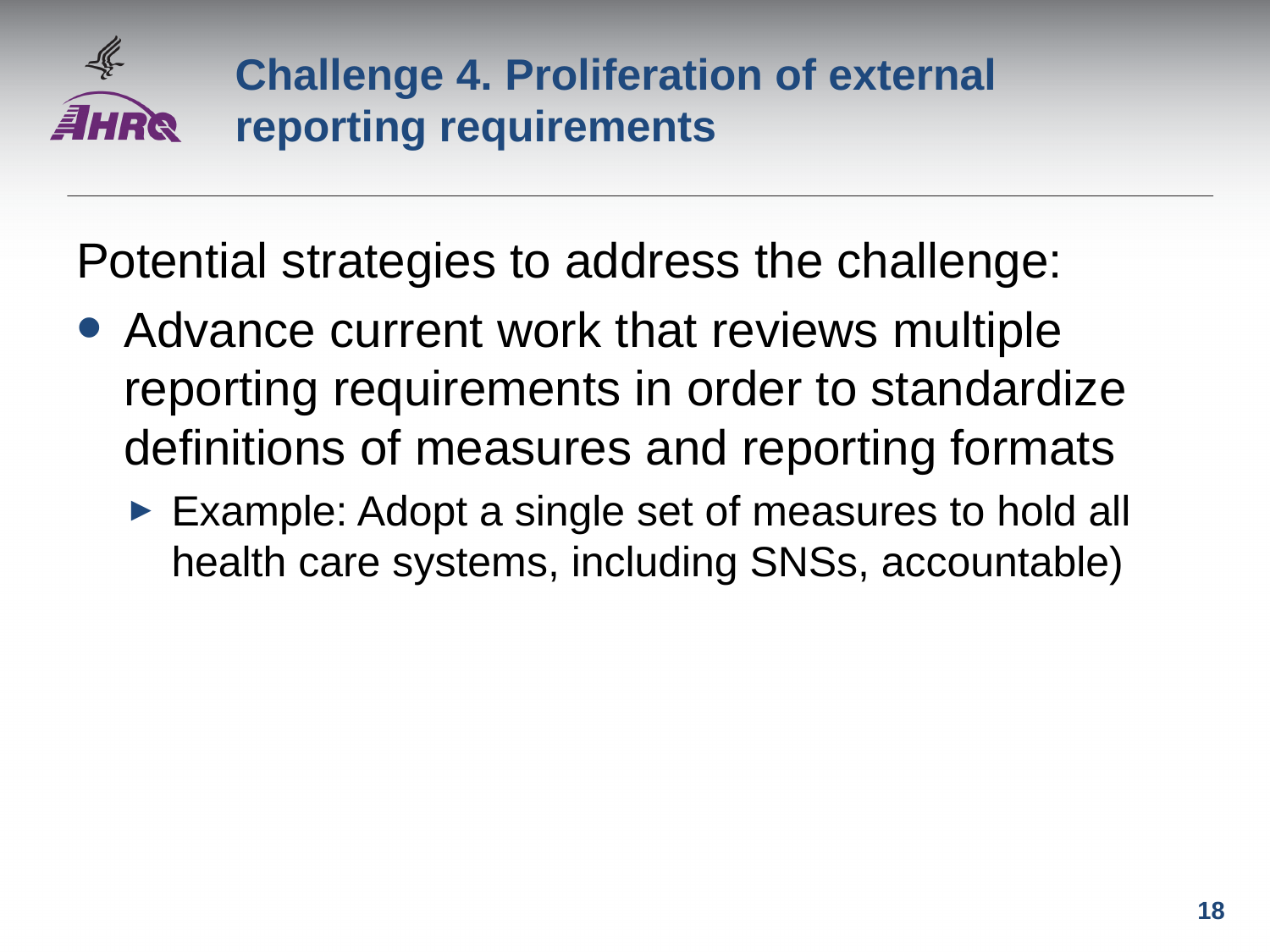

# Challenge 4. Proliferation of external reporting requirements
Potential strategies to address the challenge:
Advance current work that reviews multiple reporting requirements in order to standardize definitions of measures and reporting formats
Example: Adopt a single set of measures to hold all health care systems, including SNSs, accountable)
18